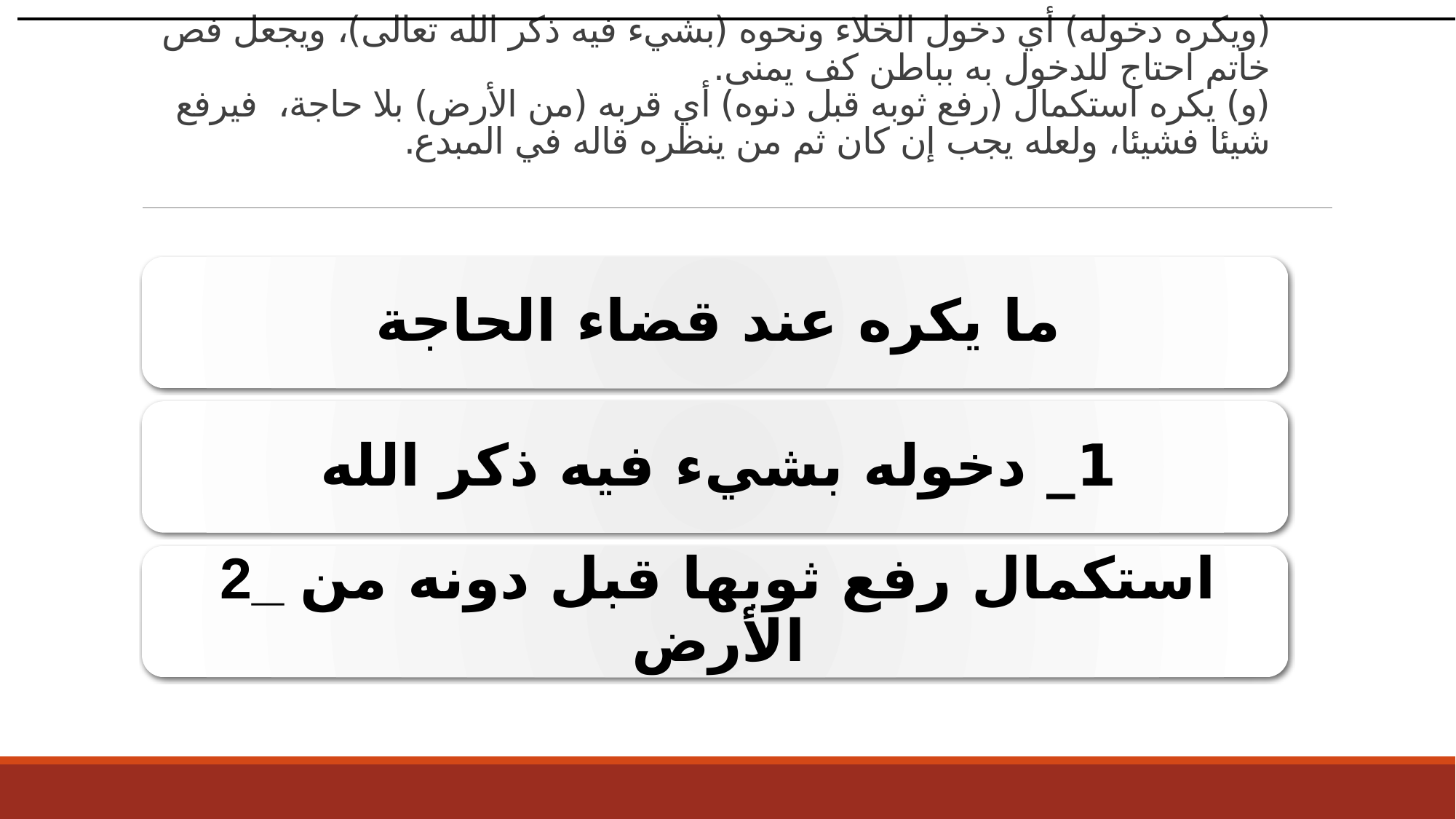

# (ويكره دخوله) أي دخول الخلاء ونحوه (بشيء فيه ذكر الله تعالى)، ويجعل فص خاتم احتاج للدخول به بباطن كف يمنى. (و) يكره استكمال (رفع ثوبه قبل دنوه) أي قربه (من الأرض) بلا حاجة،  فيرفع شيئا فشيئا، ولعله يجب إن كان ثم من ينظره قاله في المبدع.
ما يكره عند قضاء الحاجة
1_ دخوله بشيء فيه ذكر الله
2_ استكمال رفع ثوبها قبل دونه من الأرض